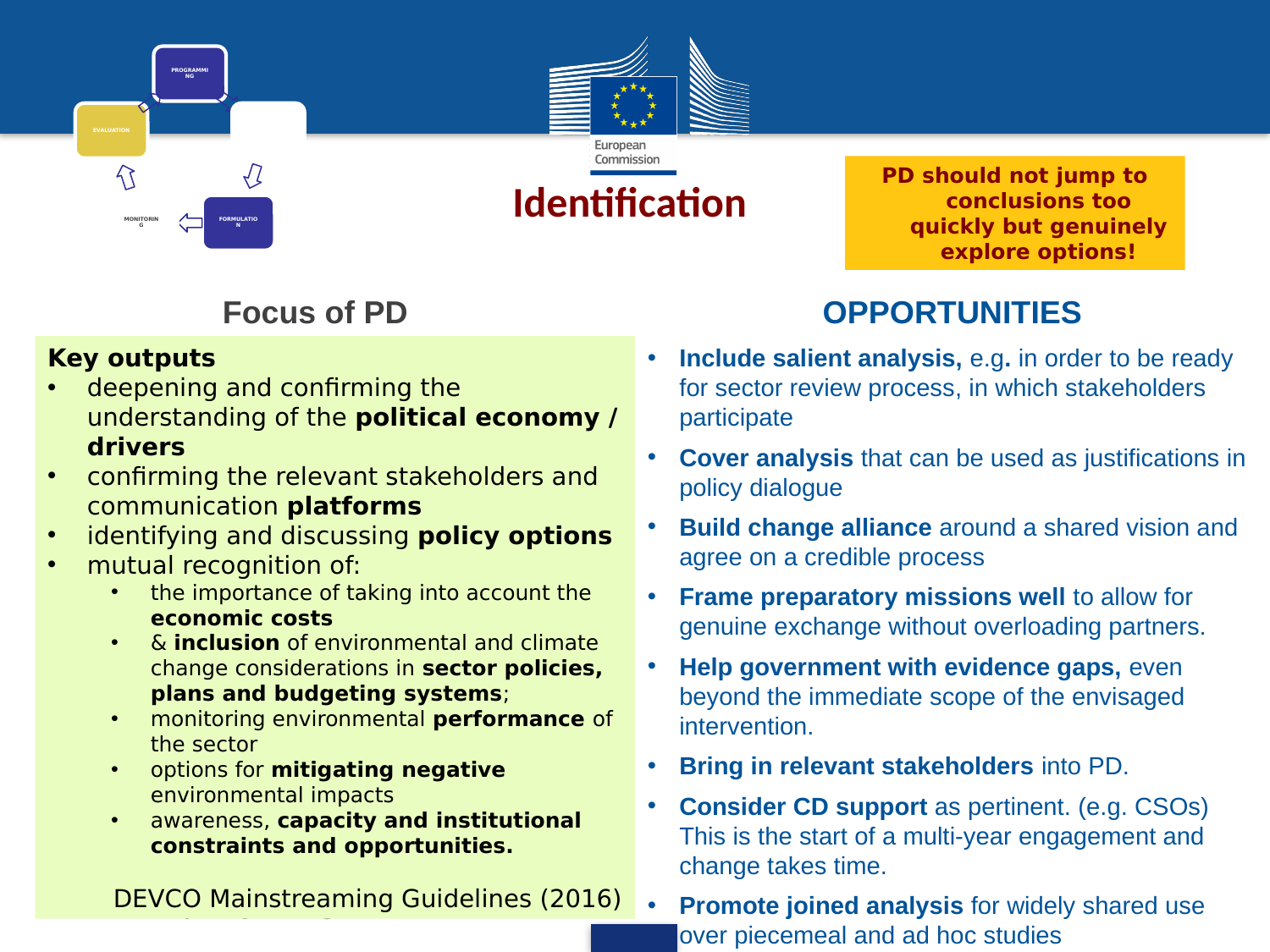

PROGRAMMING
IDENTIFICATION
FORMULATION
MONITORING
EVALUATION
PD should not jump to conclusions too quickly but genuinely explore options!
Identification
Focus of PD
OPPORTUNITIES
Key outputs
deepening and confirming the understanding of the political economy / drivers
confirming the relevant stakeholders and communication platforms
identifying and discussing policy options
mutual recognition of:
the importance of taking into account the economic costs
& inclusion of environmental and climate change considerations in sector policies, plans and budgeting systems;
monitoring environmental performance of the sector
options for mitigating negative environmental impacts
awareness, capacity and institutional constraints and opportunities.

DEVCO Mainstreaming Guidelines (2016)
Include salient analysis, e.g. in order to be ready for sector review process, in which stakeholders participate
Cover analysis that can be used as justifications in policy dialogue
Build change alliance around a shared vision and agree on a credible process
Frame preparatory missions well to allow for genuine exchange without overloading partners.
Help government with evidence gaps, even beyond the immediate scope of the envisaged intervention.
Bring in relevant stakeholders into PD.
Consider CD support as pertinent. (e.g. CSOs) This is the start of a multi-year engagement and change takes time.
Promote joined analysis for widely shared use over piecemeal and ad hoc studies
Jointly “digest” in-depth context assessment and problem analysis: macroeconomic, PFM, public policy analysis, actor mapping, PEA, CA, …
Explore diverse options for most effectively supporting reforms, assess pros and cons
Explore risks, resulting implications for the considered options, and  possible mitigation action.
Agree on entry points for the support, incl. the approach (macro, sector or project)
Coordinate approach with partners on messages/ proposals to put forward.
Explore appropriate implementation modalities
Start identifying content and process aspects of future policy dialogue: issues, venues, …